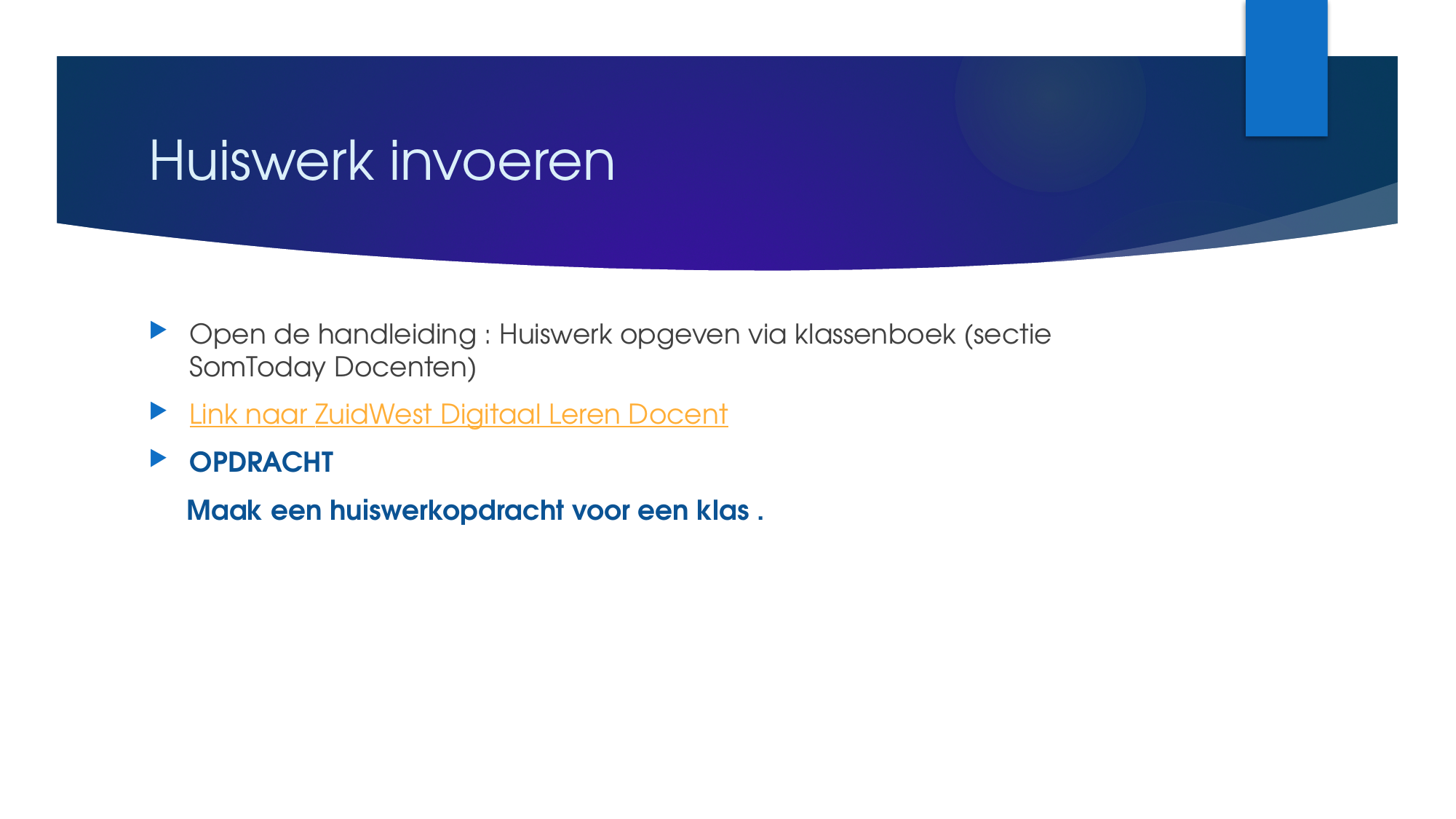

# Huiswerk invoeren
Open de handleiding : Huiswerk opgeven via klassenboek (sectie SomToday Docenten)
Link naar ZuidWest Digitaal Leren Docent
OPDRACHT
     Maak een huiswerkopdracht voor een klas .